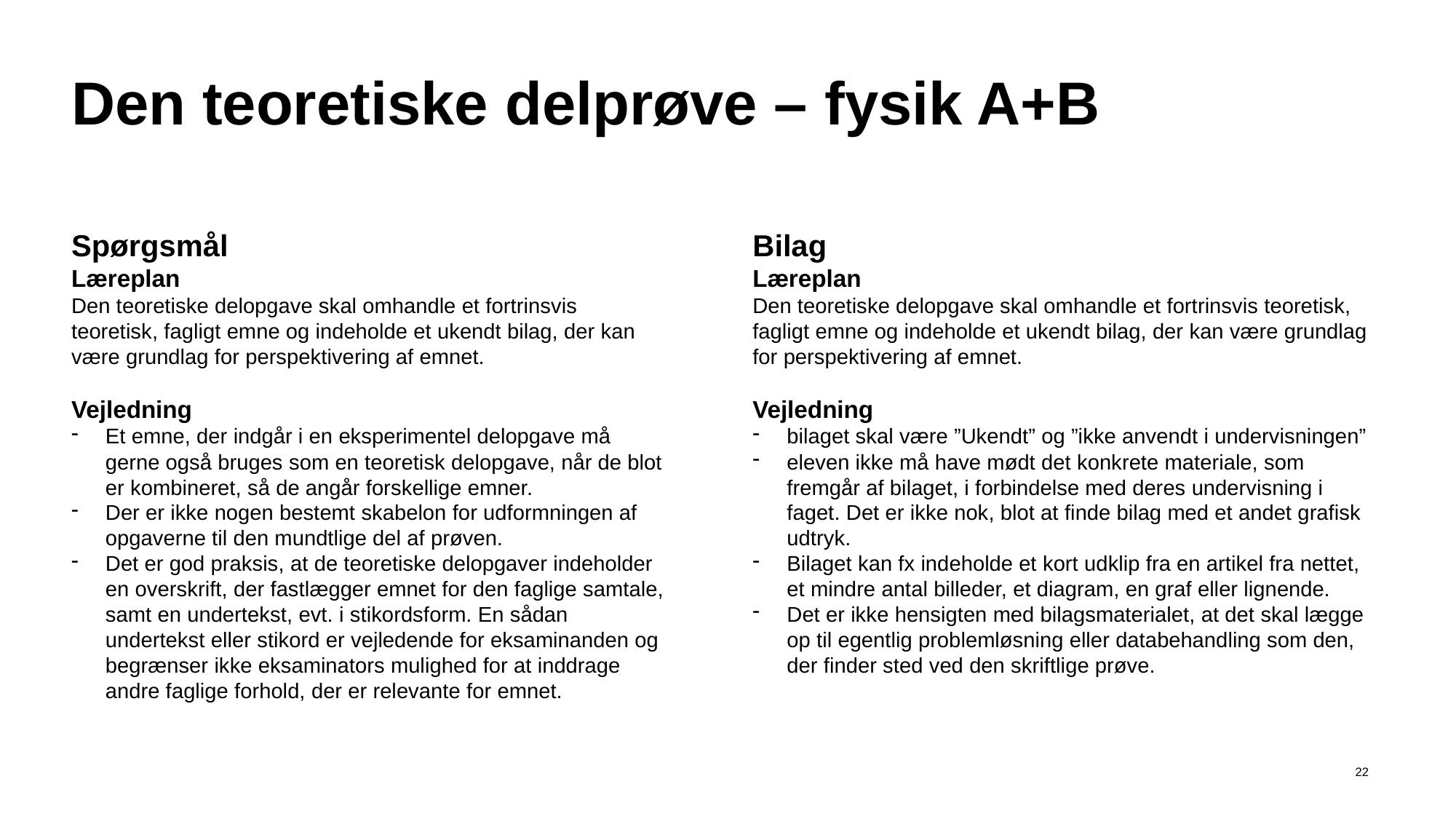

# Den teoretiske delprøve – fysik A+B
Bilag
Læreplan
Den teoretiske delopgave skal omhandle et fortrinsvis teoretisk, fagligt emne og indeholde et ukendt bilag, der kan være grundlag for perspektivering af emnet.

Vejledning
bilaget skal være ”Ukendt” og ”ikke anvendt i undervisningen”
eleven ikke må have mødt det konkrete materiale, som fremgår af bilaget, i forbindelse med deres undervisning i faget. Det er ikke nok, blot at finde bilag med et andet grafisk udtryk.
Bilaget kan fx indeholde et kort udklip fra en artikel fra nettet, et mindre antal billeder, et diagram, en graf eller lignende.
Det er ikke hensigten med bilagsmaterialet, at det skal lægge op til egentlig problemløsning eller databehandling som den, der finder sted ved den skriftlige prøve.

Spørgsmål
Læreplan
Den teoretiske delopgave skal omhandle et fortrinsvis teoretisk, fagligt emne og indeholde et ukendt bilag, der kan være grundlag for perspektivering af emnet.

Vejledning
Et emne, der indgår i en eksperimentel delopgave må gerne også bruges som en teoretisk delopgave, når de blot er kombineret, så de angår forskellige emner.
Der er ikke nogen bestemt skabelon for udformningen af opgaverne til den mundtlige del af prøven.
Det er god praksis, at de teoretiske delopgaver indeholder en overskrift, der fastlægger emnet for den faglige samtale, samt en undertekst, evt. i stikordsform. En sådan undertekst eller stikord er vejledende for eksaminanden og begrænser ikke eksaminators mulighed for at inddrage andre faglige forhold, der er relevante for emnet.

22